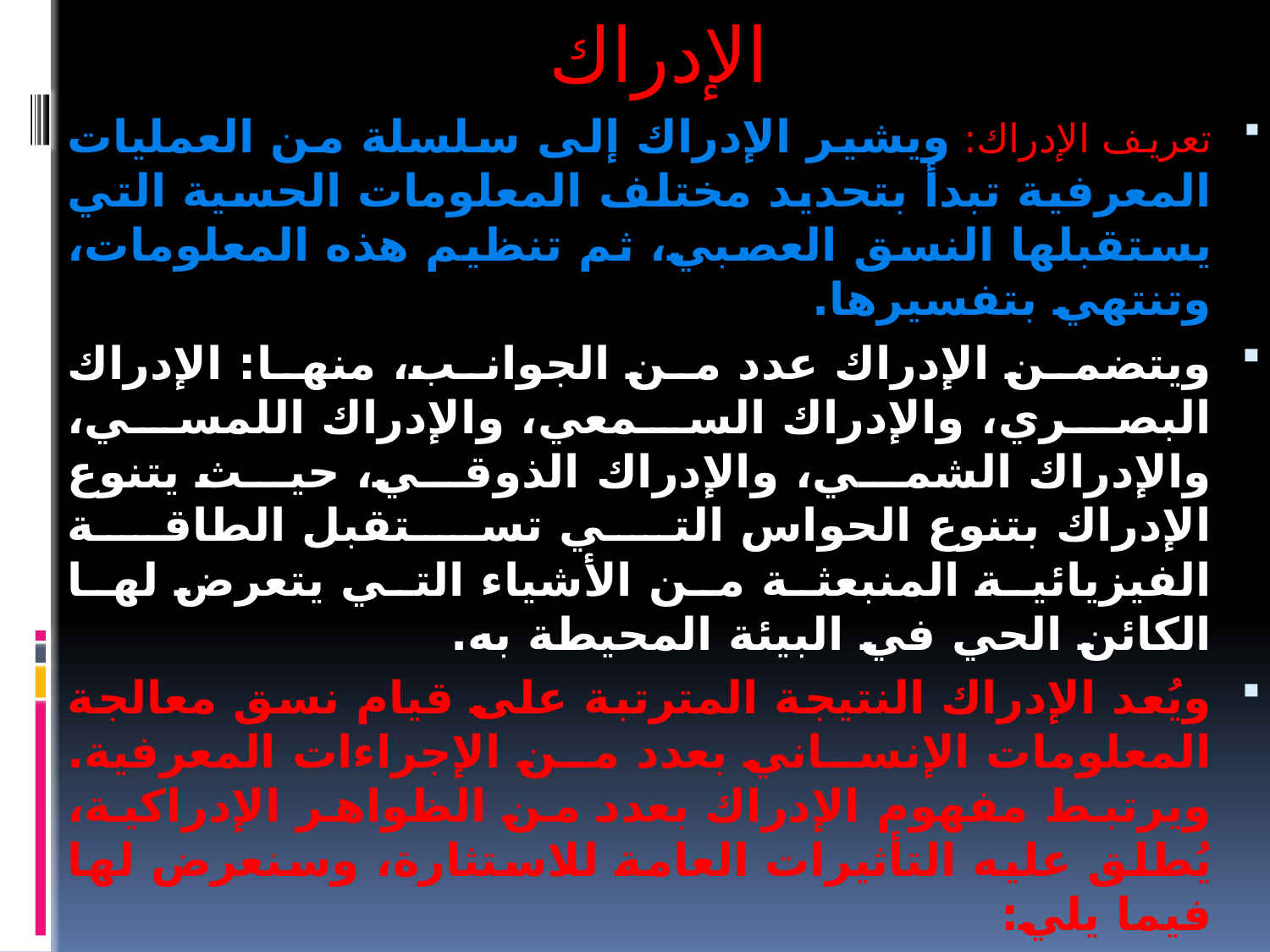

الإدراك
تعريف الإدراك: ويشير الإدراك إلى سلسلة من العمليات المعرفية تبدأ بتحديد مختلف المعلومات الحسية التي يستقبلها النسق العصبي، ثم تنظيم هذه المعلومات، وتنتهي بتفسيرها.
ويتضمن الإدراك عدد من الجوانب، منها: الإدراك البصري، والإدراك السمعي، والإدراك اللمسي، والإدراك الشمي، والإدراك الذوقي، حيث يتنوع الإدراك بتنوع الحواس التي تستقبل الطاقة الفيزيائية المنبعثة من الأشياء التي يتعرض لها الكائن الحي في البيئة المحيطة به.
ويُعد الإدراك النتيجة المترتبة على قيام نسق معالجة المعلومات الإنساني بعدد من الإجراءات المعرفية. ويرتبط مفهوم الإدراك بعدد من الظواهر الإدراكية، يُطلق عليه التأثيرات العامة للاستثارة، وسنعرض لها فيما يلي: